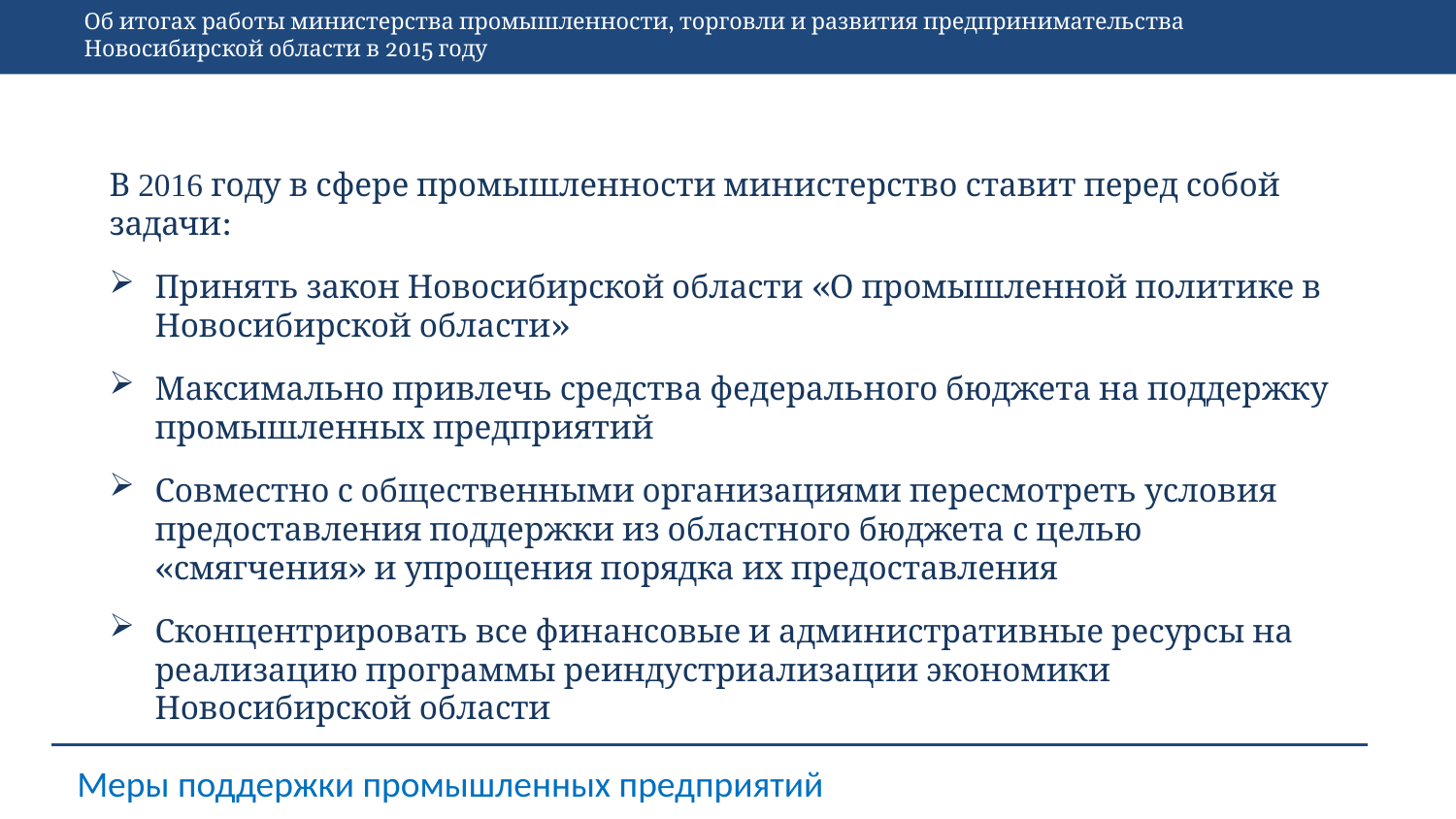

Об итогах работы министерства промышленности, торговли и развития предпринимательства Новосибирской области в 2015 году
В 2016 году в сфере промышленности министерство ставит перед собой задачи:
Принять закон Новосибирской области «О промышленной политике в Новосибирской области»
Максимально привлечь средства федерального бюджета на поддержку промышленных предприятий
Совместно с общественными организациями пересмотреть условия предоставления поддержки из областного бюджета с целью «смягчения» и упрощения порядка их предоставления
Сконцентрировать все финансовые и административные ресурсы на реализацию программы реиндустриализации экономики Новосибирской области
Меры поддержки промышленных предприятий